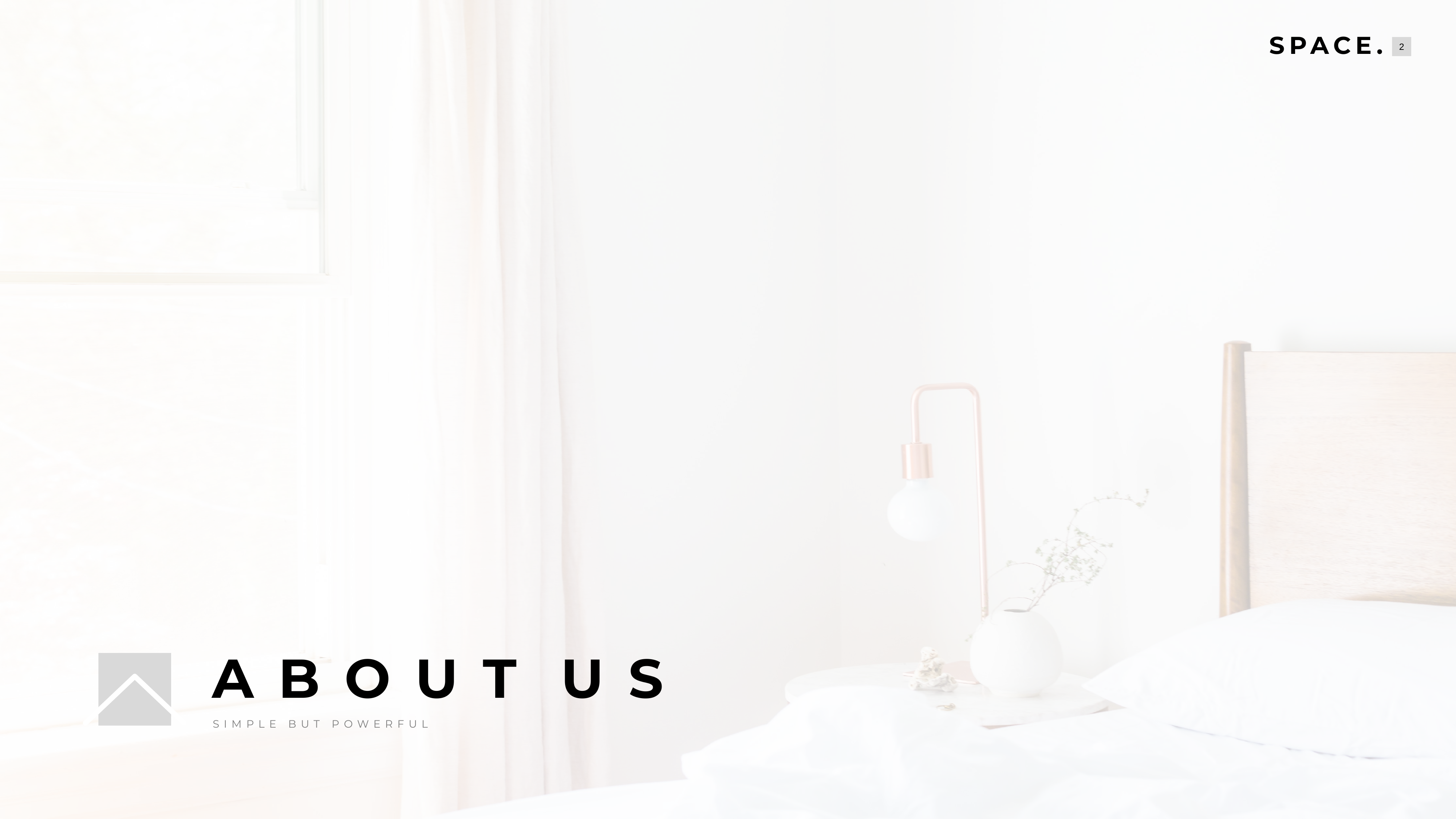

A B O U T  U S
SIMPLE BUT POWERFUL